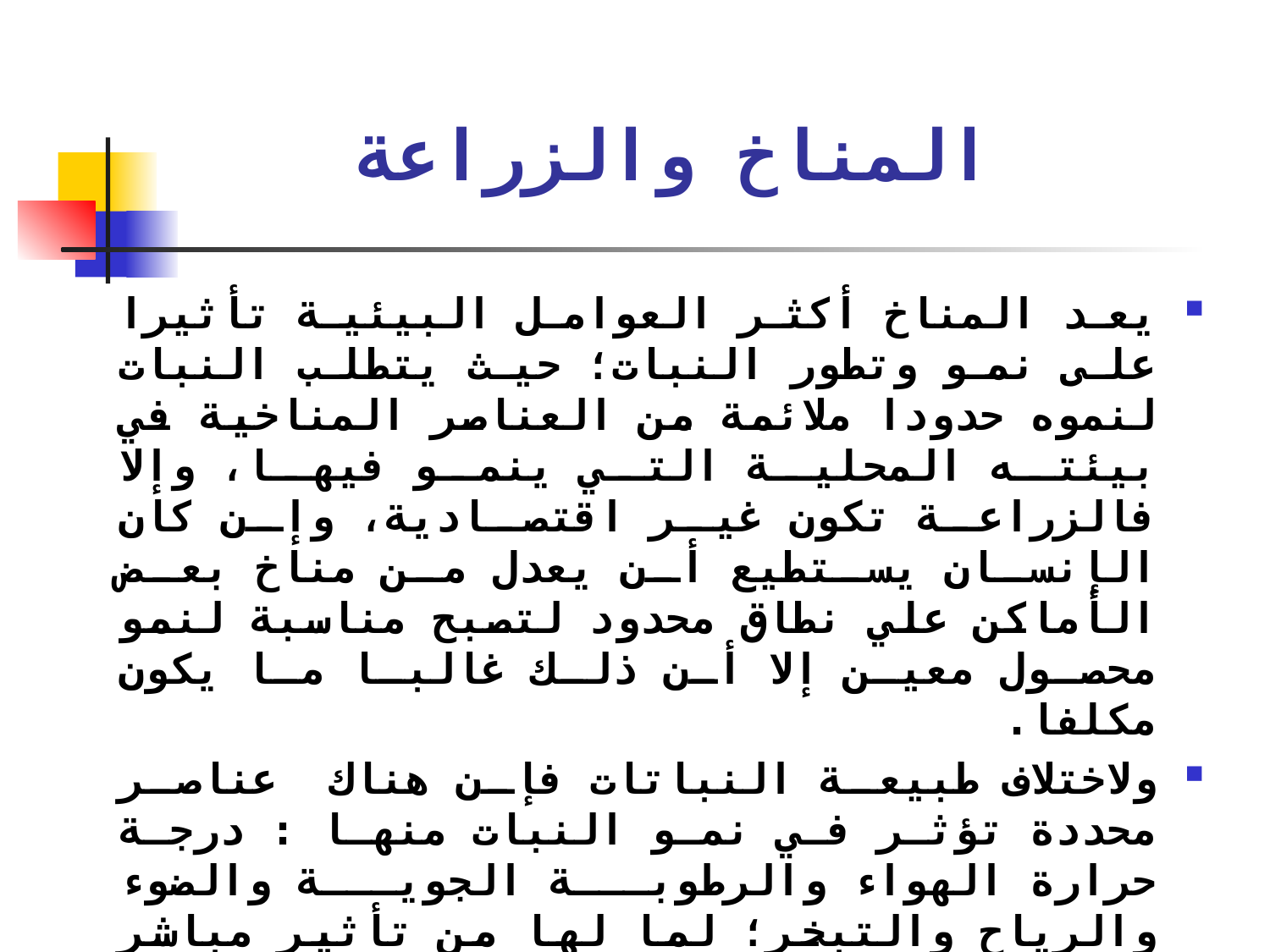

# المناخ والزراعة
يعد المناخ أكثر العوامل البيئية تأثيرا على نمو وتطور النبات؛ حيث يتطلب النبات لنموه حدودا ملائمة من العناصر المناخية في بيئته المحلية التي ينمو فيها، وإلا فالزراعة تكون غير اقتصادية، وإن كان الإنسان يستطيع أن يعدل من مناخ بعض الأماكن علي نطاق محدود لتصبح مناسبة لنمو محصول معين إلا أن ذلك غالبا ما يكون مكلفا.
ولاختلاف طبيعة النباتات فإن هناك  عناصر محددة تؤثر في نمو النبات منها : درجة حرارة الهواء والرطوبة الجوية والضوء والرياح والتبخر؛ لما لها من تأثير مباشر على المراحل المختلفة لنمو النبات، مع الأخذ في الاعتبار أنه لا يوجد تأثير عامل بمفرده، بل هناك علاقات متبادلة وتأثير مشترك لكل العوامل المناخية المتغيرة والعوامل الجغرافية المحتمل وجودها في البيئة لنمو صنف معين من النبات.